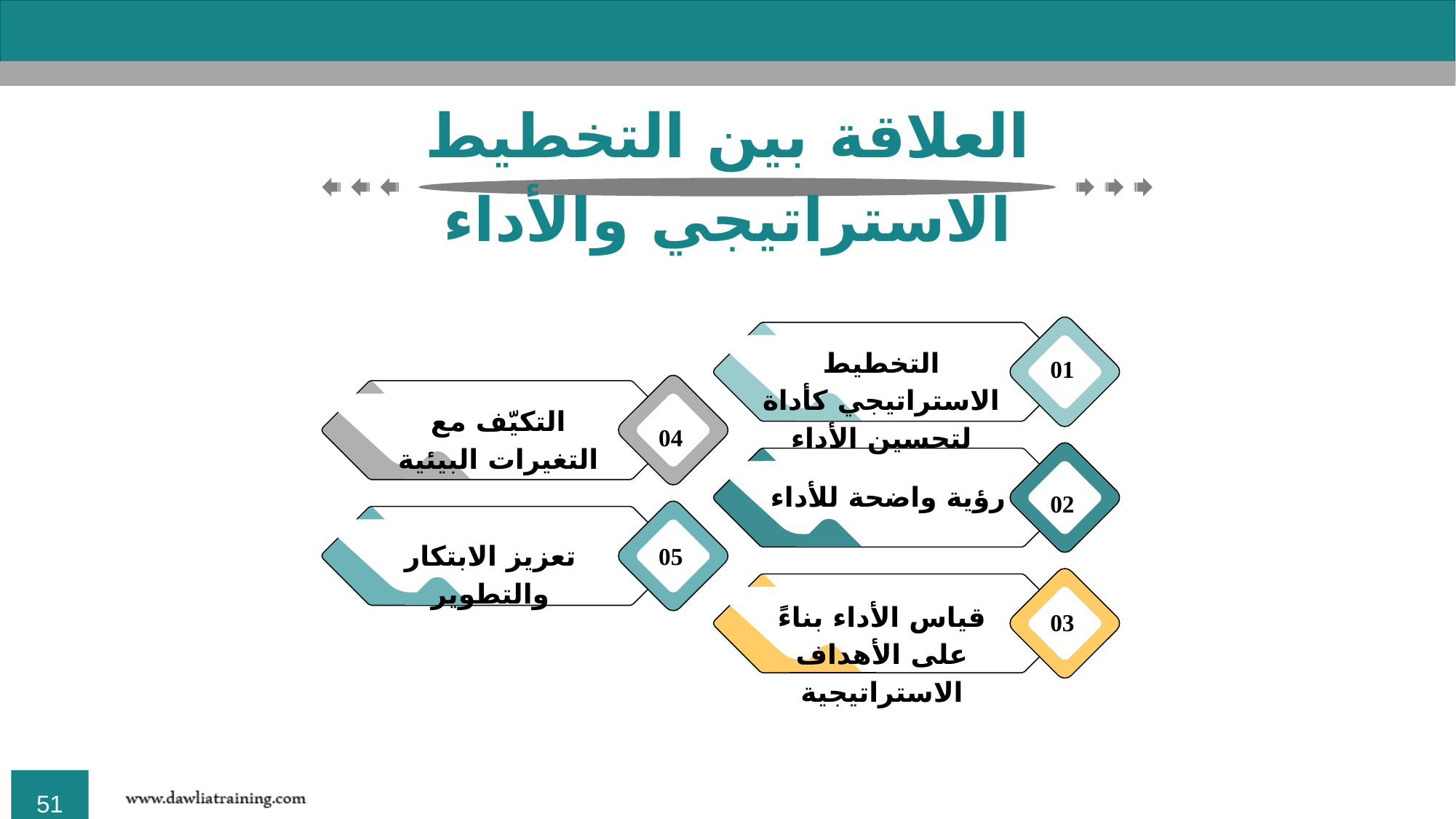

العلاقة بين التخطيط الاستراتيجي والأداء

التخطيط الاستراتيجي كأداة لتحسين الأداء
01

التكيّف مع التغيرات البيئية
04

رؤية واضحة للأداء
02

تعزيز الابتكار والتطوير
05

قياس الأداء بناءً على الأهداف الاستراتيجية
03